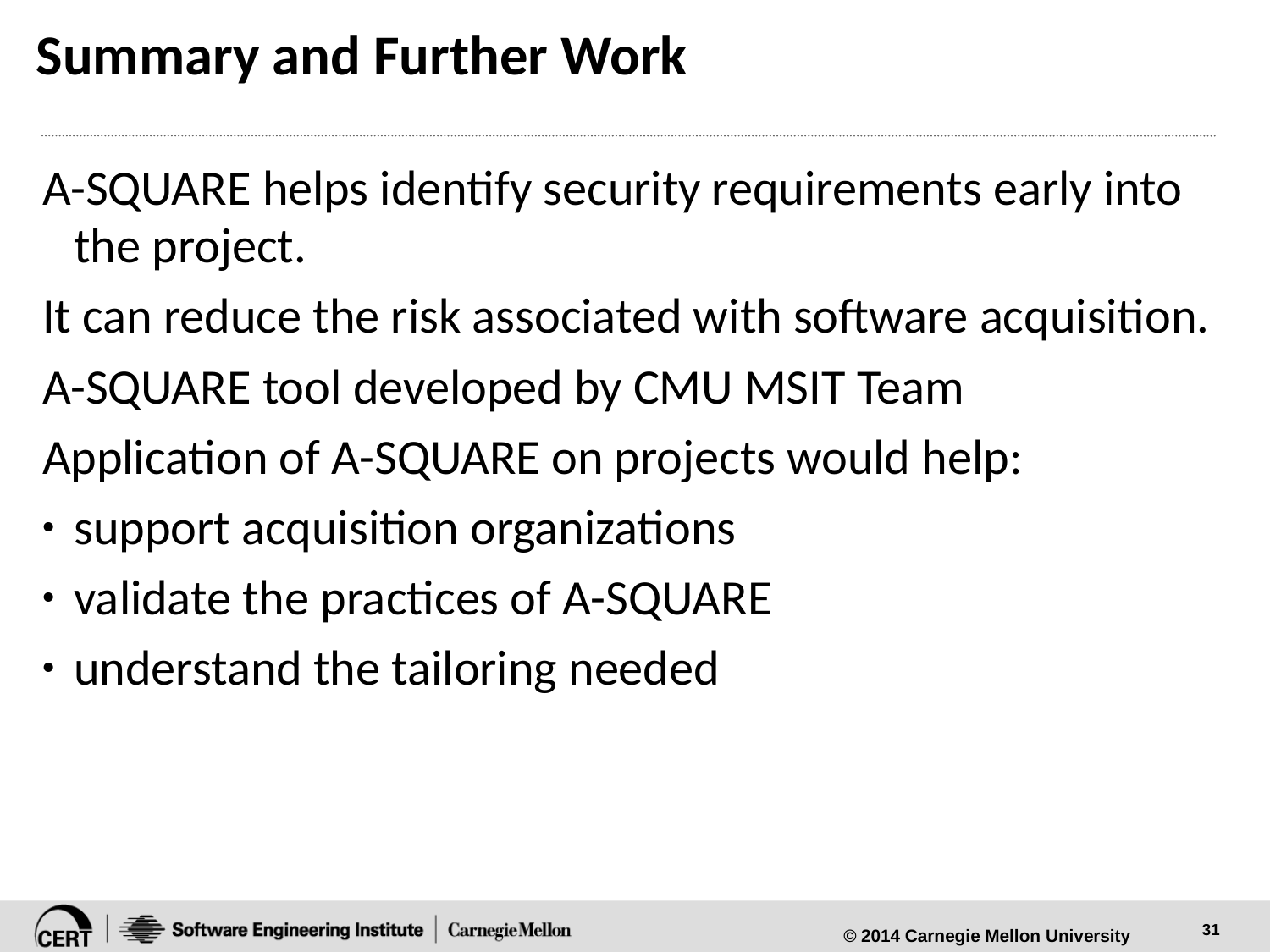

# Summary and Further Work
A-SQUARE helps identify security requirements early into the project.
It can reduce the risk associated with software acquisition.
A-SQUARE tool developed by CMU MSIT Team
Application of A-SQUARE on projects would help:
support acquisition organizations
validate the practices of A-SQUARE
understand the tailoring needed